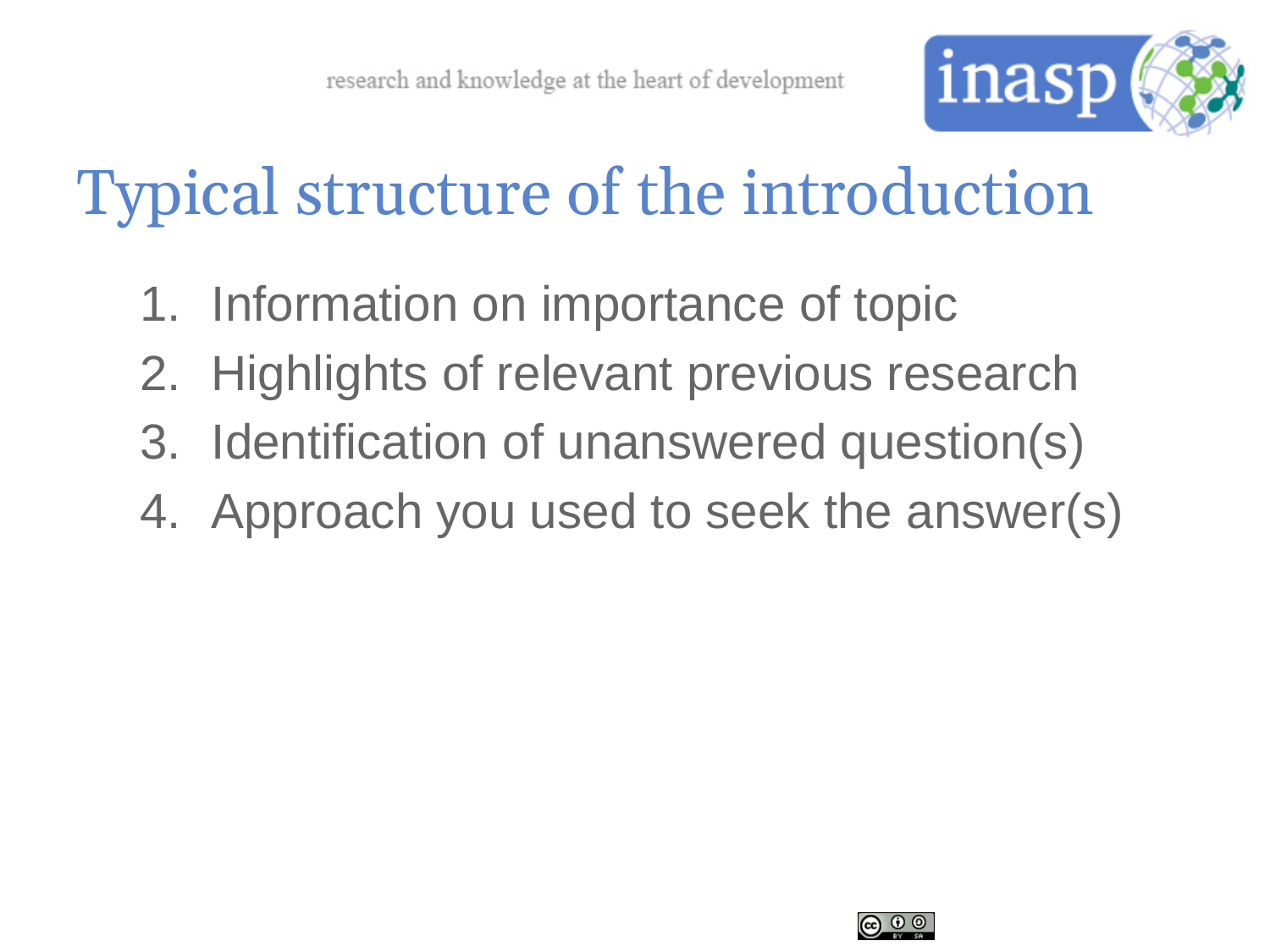

# Typical structure of the introduction
Information on importance of topic
Highlights of relevant previous research
Identification of unanswered question(s)
Approach you used to seek the answer(s)